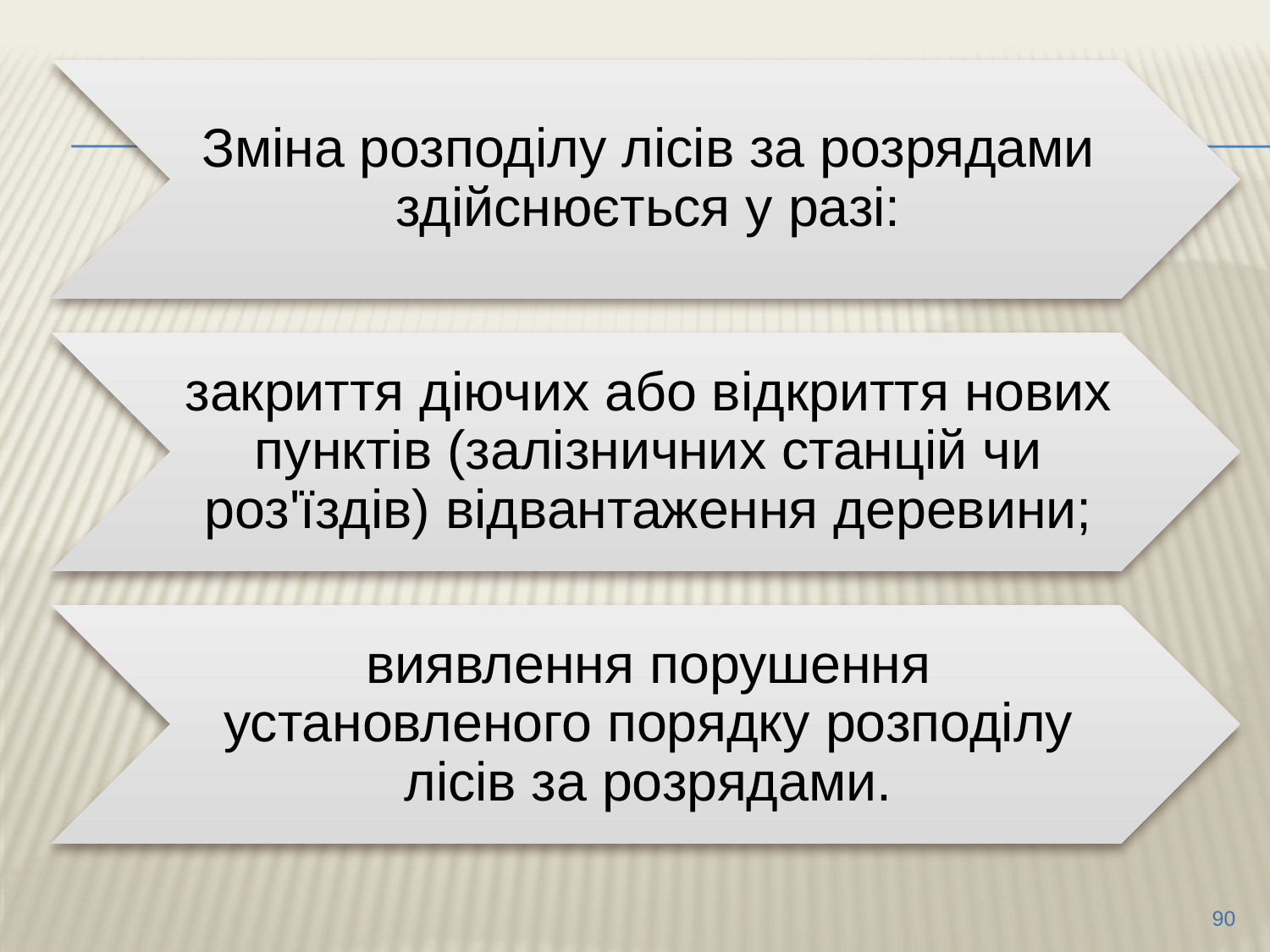

Зміна розподілу лісів за розрядами здійснюється у разі:
закриття діючих або відкриття нових пунктів (залізничних станцій чи роз'їздів) відвантаження деревини;
виявлення порушення установленого порядку розподілу лісів за розрядами.
90